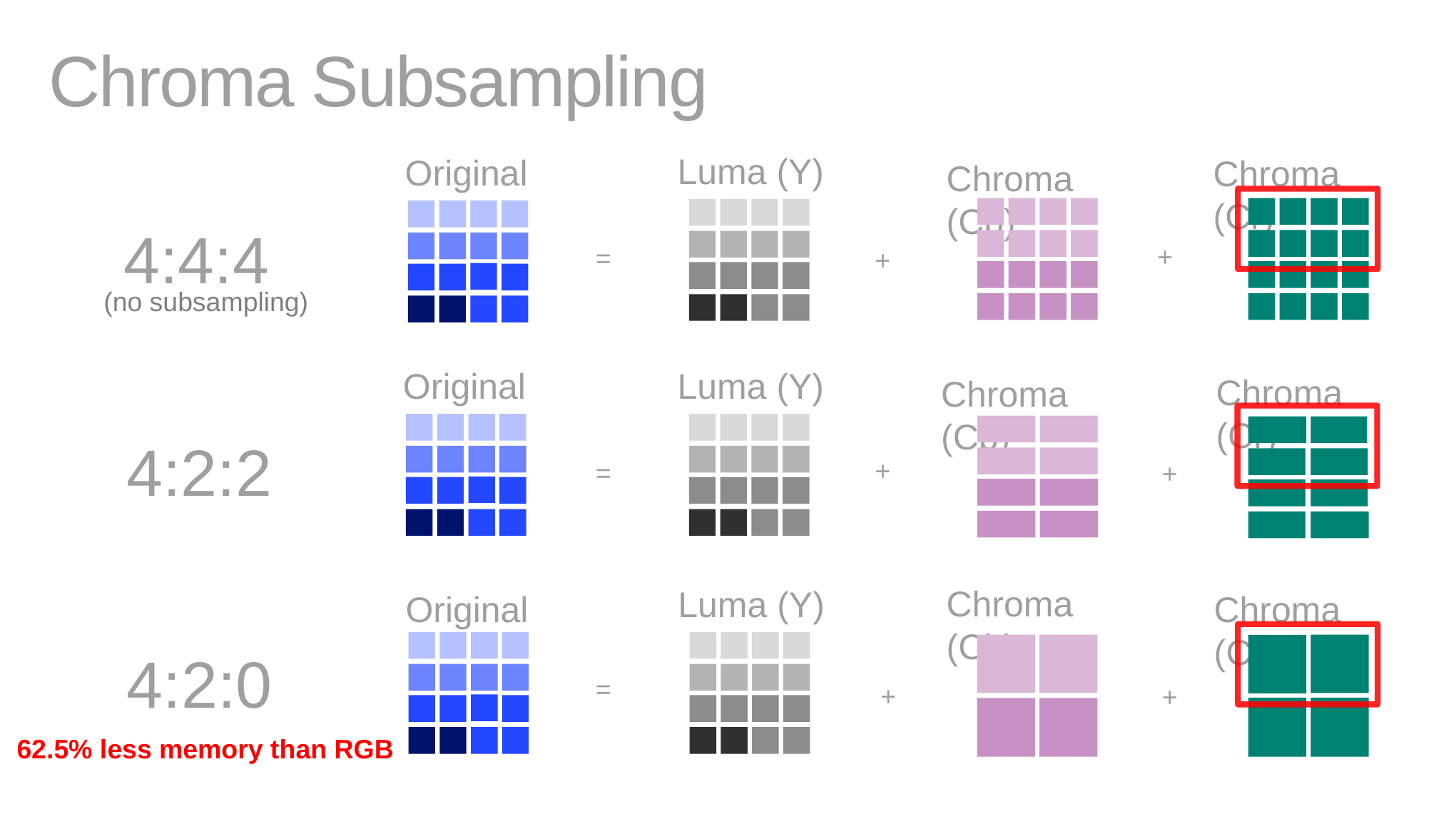

# Chroma Subsampling
Luma (Y)
Original
Chroma (Cr)
Chroma (Cb)

4:4:4
+
=
+
(no subsampling)
Original
Luma (Y)
Chroma (Cr)
Chroma (Cb)

4:2:2
+
=
+
Chroma (Cb)
Luma (Y)
Chroma (Cr)
Original

4:2:0
=
+
+
62.5% less memory than RGB